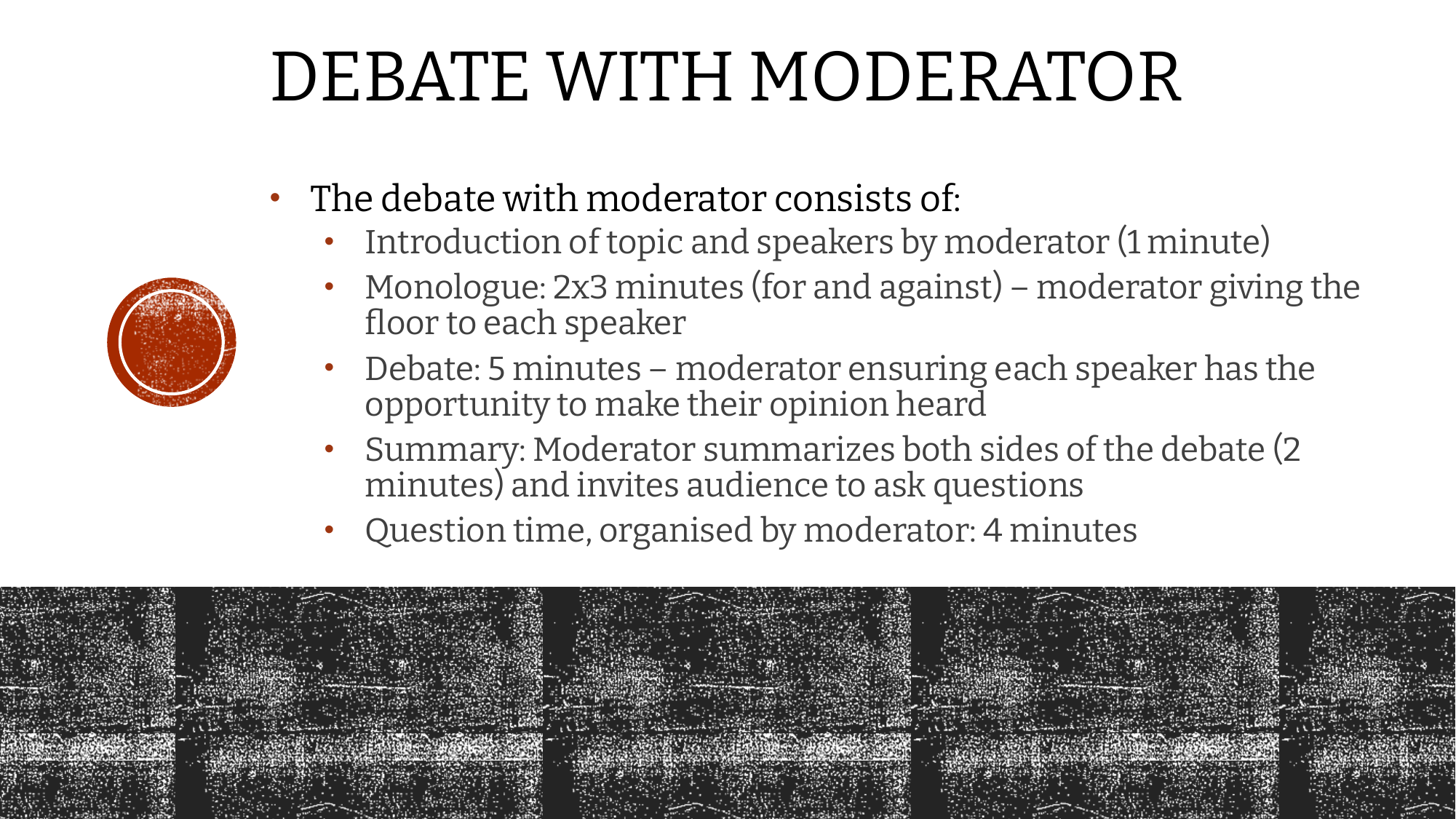

# Debate with moderator
The debate with moderator consists of:
Introduction of topic and speakers by moderator (1 minute)
Monologue: 2x3 minutes (for and against) – moderator giving the floor to each speaker
Debate: 5 minutes – moderator ensuring each speaker has the opportunity to make their opinion heard
Summary: Moderator summarizes both sides of the debate (2 minutes) and invites audience to ask questions
Question time, organised by moderator: 4 minutes